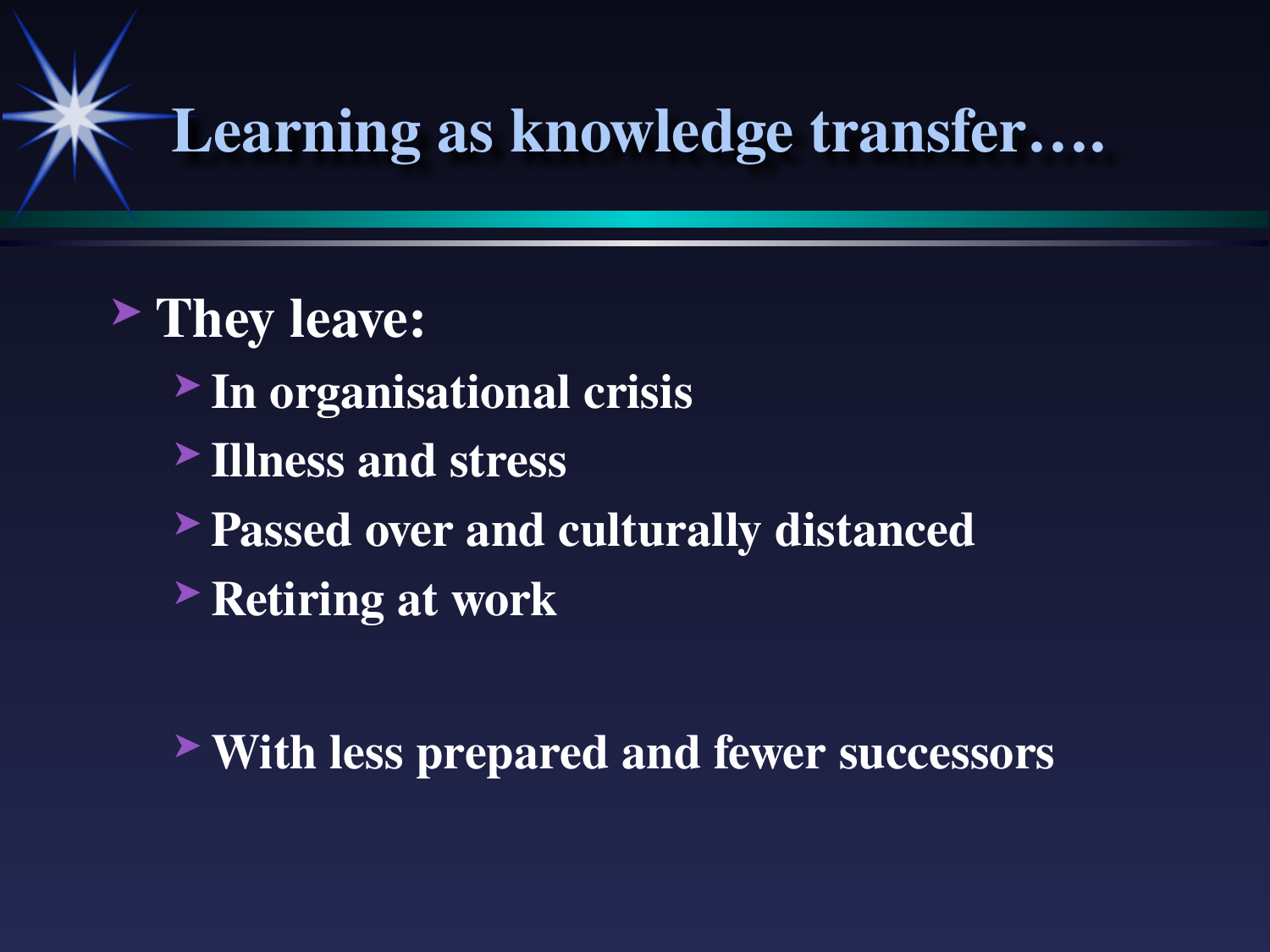

# Learning as knowledge transfer….
They leave:
In organisational crisis
Illness and stress
Passed over and culturally distanced
Retiring at work

With less prepared and fewer successors